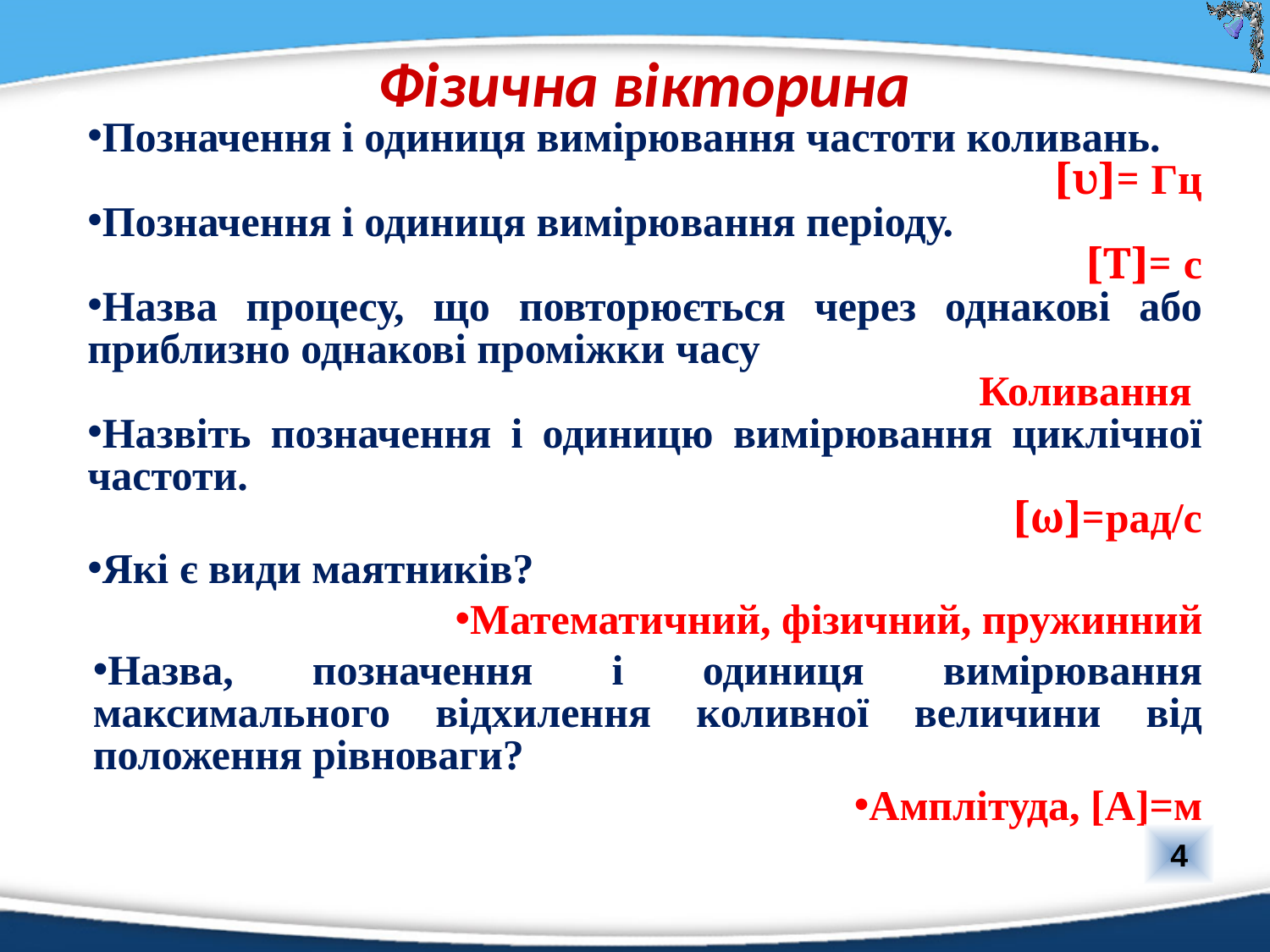

# Фізична вікторина
Позначення і одиниця вимірювання частоти коливань.
[υ]= Гц
Позначення і одиниця вимірювання періоду.
[Т]= с
Назва процесу, що повторюється через однакові або приблизно однакові проміжки часу
Коливання
Назвіть позначення і одиницю вимірювання циклічної частоти.
[ω]=рад/с
Які є види маятників?
Математичний, фізичний, пружинний
Назва, позначення і одиниця вимірювання максимального відхилення коливної величини від положення рівноваги?
Амплітуда, [А]=м

4